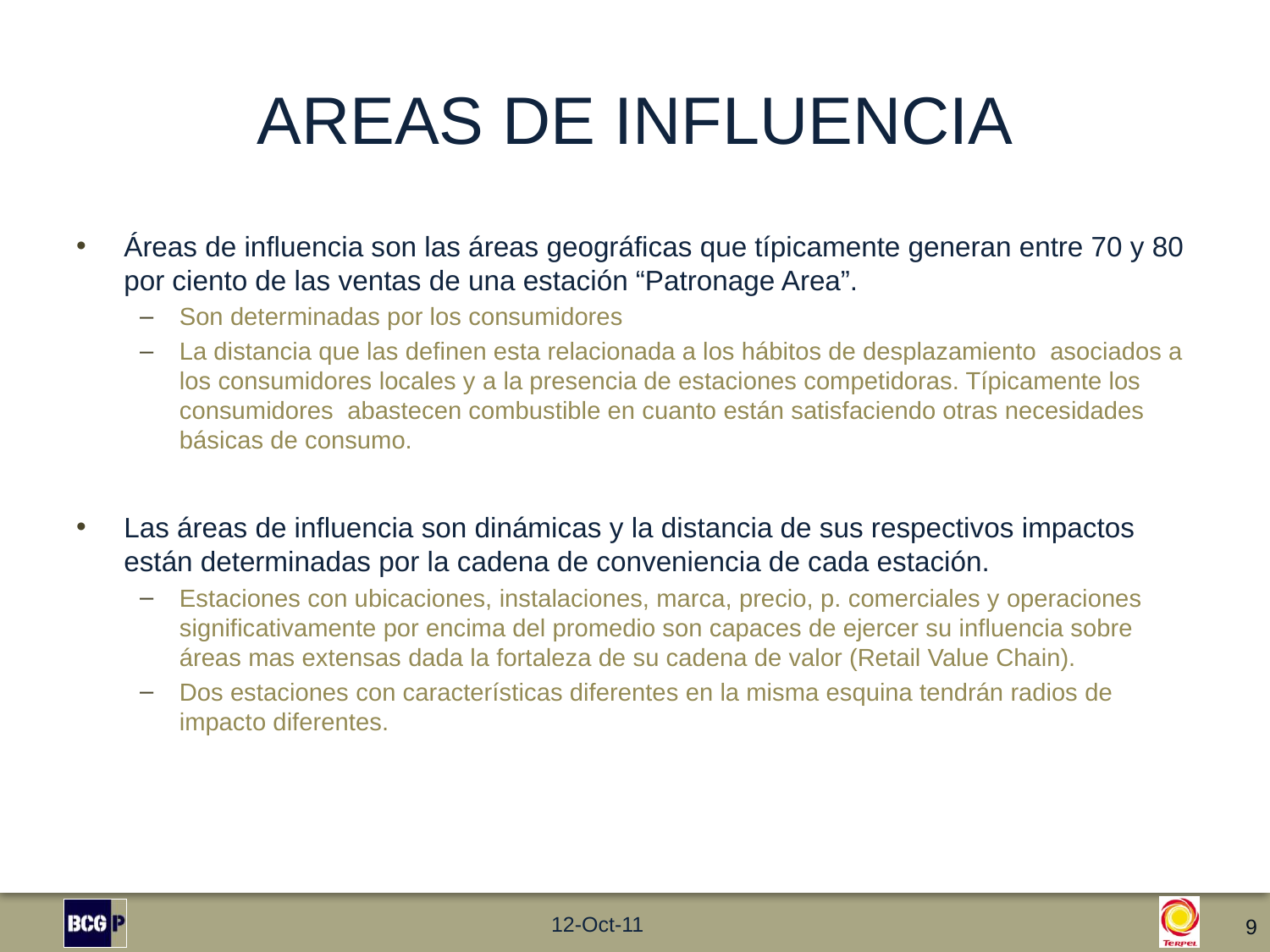

# Areas de influencia
Áreas de influencia son las áreas geográficas que típicamente generan entre 70 y 80 por ciento de las ventas de una estación “Patronage Area”.
Son determinadas por los consumidores
La distancia que las definen esta relacionada a los hábitos de desplazamiento  asociados a los consumidores locales y a la presencia de estaciones competidoras. Típicamente los consumidores  abastecen combustible en cuanto están satisfaciendo otras necesidades básicas de consumo.

Las áreas de influencia son dinámicas y la distancia de sus respectivos impactos están determinadas por la cadena de conveniencia de cada estación.
Estaciones con ubicaciones, instalaciones, marca, precio, p. comerciales y operaciones significativamente por encima del promedio son capaces de ejercer su influencia sobre áreas mas extensas dada la fortaleza de su cadena de valor (Retail Value Chain).
Dos estaciones con características diferentes en la misma esquina tendrán radios de impacto diferentes.

9
12-Oct-11